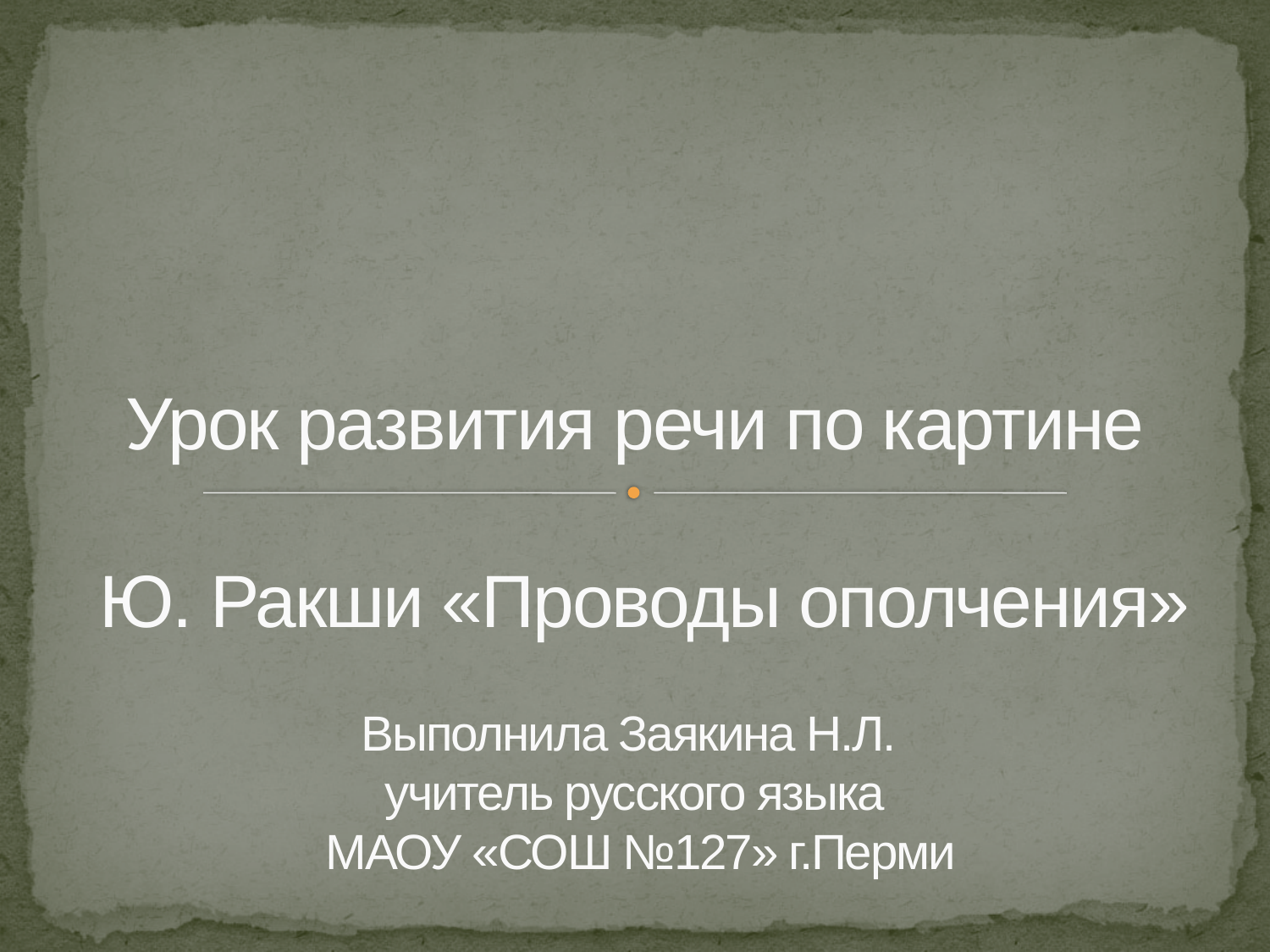

Урок развития речи по картине
 Ю. Ракши «Проводы ополчения»
Выполнила Заякина Н.Л.
учитель русского языка
 МАОУ «СОШ №127» г.Перми